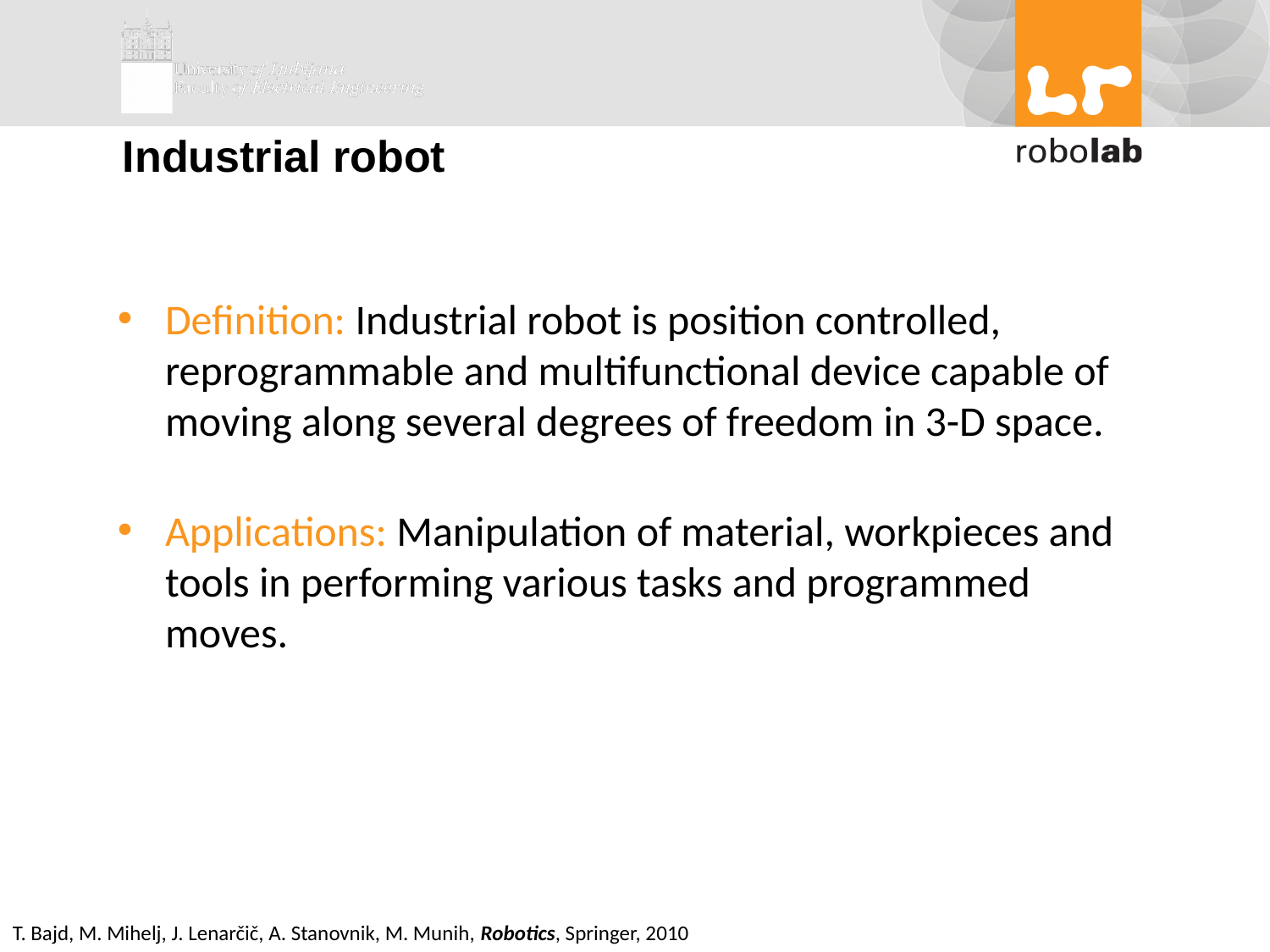

# Industrial robot
Definition: Industrial robot is position controlled, reprogrammable and multifunctional device capable of moving along several degrees of freedom in 3-D space.
Applications: Manipulation of material, workpieces and tools in performing various tasks and programmed moves.